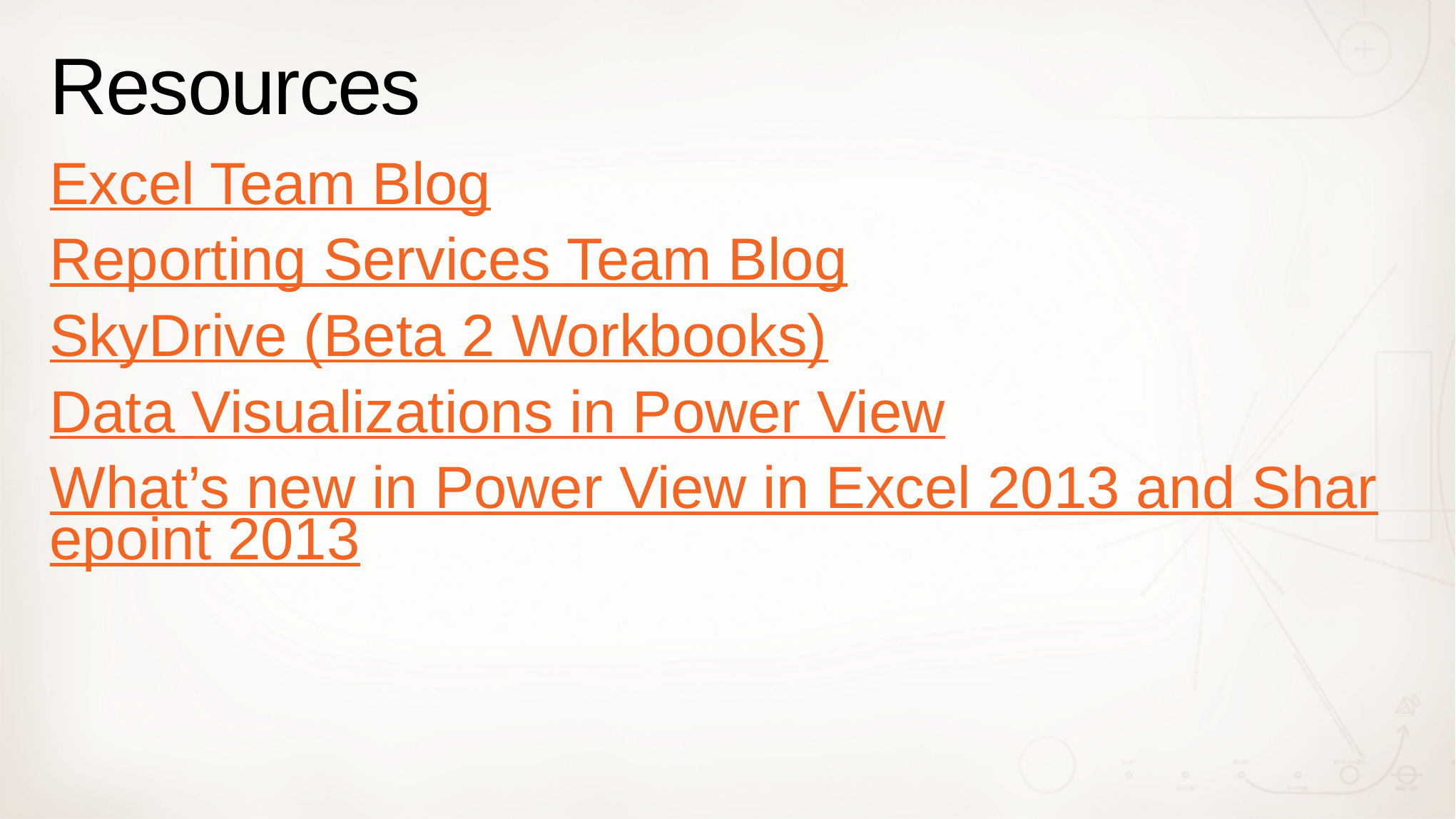

# Resources
Excel Team Blog
Reporting Services Team Blog
SkyDrive (Beta 2 Workbooks)
Data Visualizations in Power View
What’s new in Power View in Excel 2013 and Sharepoint 2013